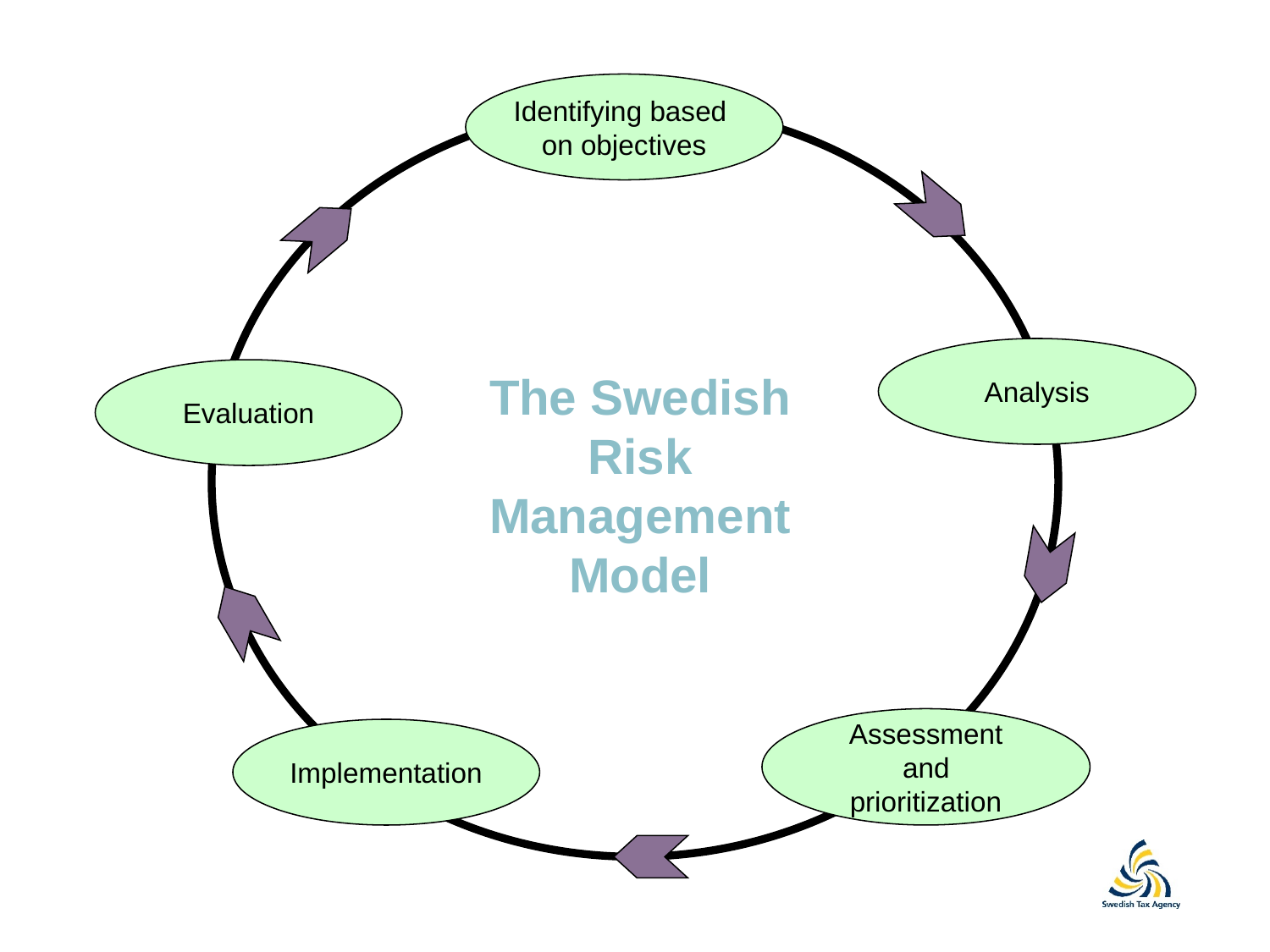

Identifying based
on objectives

Analysis
Evaluation
The Swedish Risk Management Model

Assessment and
prioritization
Implementation